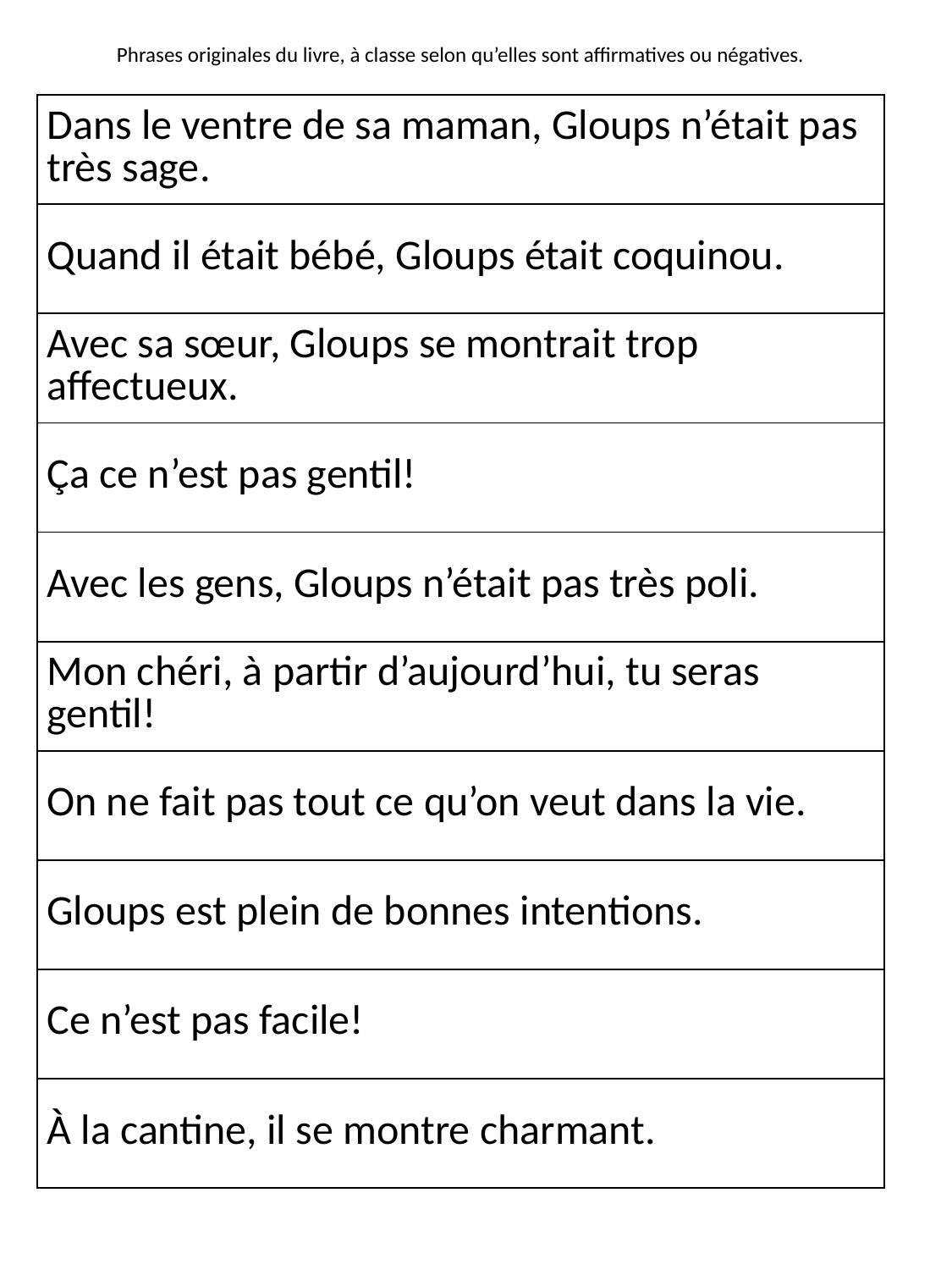

Phrases originales du livre, à classe selon qu’elles sont affirmatives ou négatives.
| Dans le ventre de sa maman, Gloups n’était pas très sage. |
| --- |
| Quand il était bébé, Gloups était coquinou. |
| Avec sa sœur, Gloups se montrait trop affectueux. |
| Ça ce n’est pas gentil! |
| Avec les gens, Gloups n’était pas très poli. |
| Mon chéri, à partir d’aujourd’hui, tu seras gentil! |
| On ne fait pas tout ce qu’on veut dans la vie. |
| Gloups est plein de bonnes intentions. |
| Ce n’est pas facile! |
| À la cantine, il se montre charmant. |